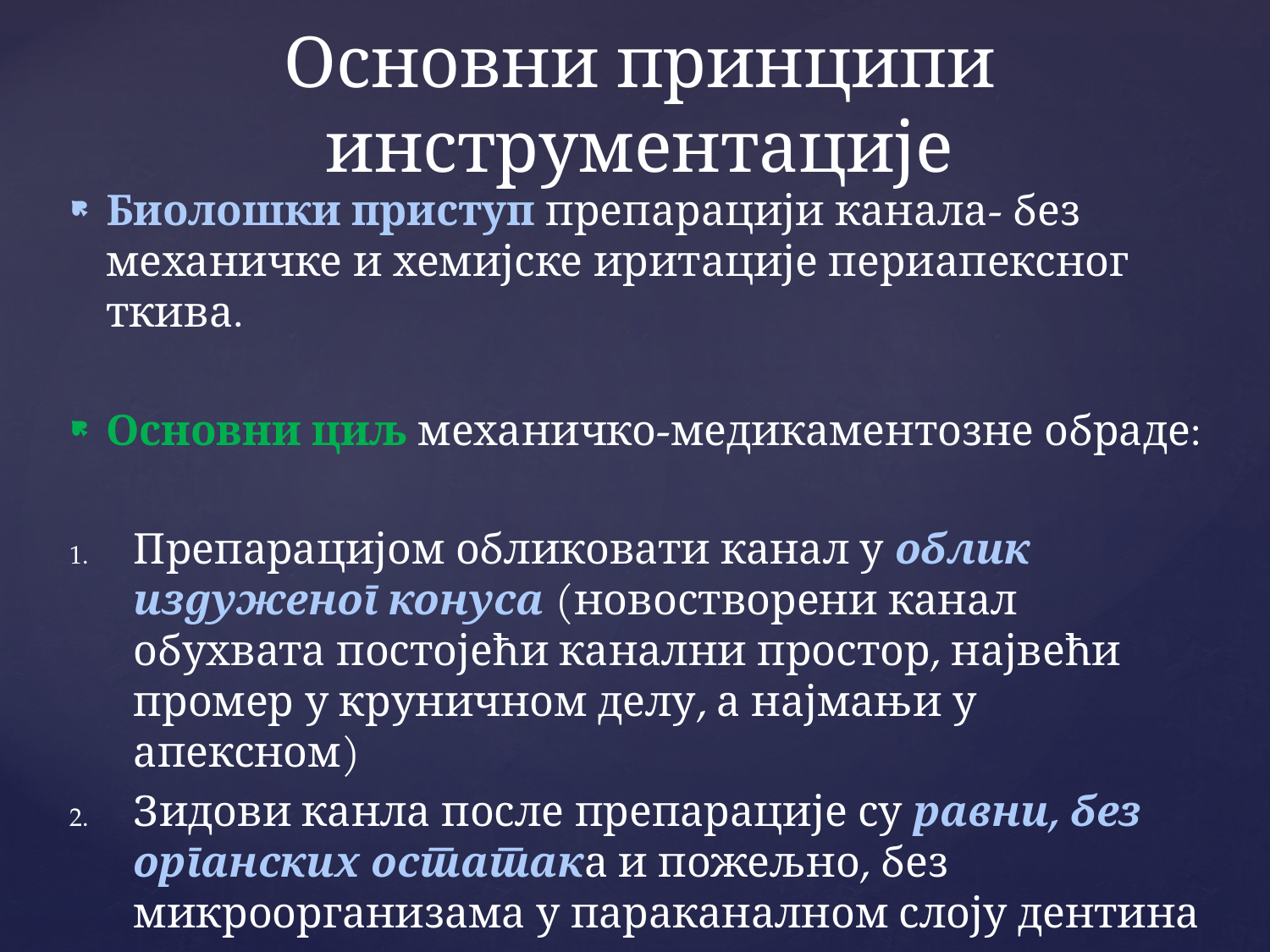

# Основни принципи инструментације
Биолошки приступ препарацији канала- без механичке и хемијске иритације периапексног ткива.

Основни циљ механичко-медикаментозне обраде:

Препарацијом обликовати канал у облик издуженог конуса (новостворени канал обухвата постојећи канални простор, највећи промер у круничном делу, а најмањи у апексном)
Зидови канла после препарације су равни, без органских остатака и пожељно, без микроорганизама у параканалном слоју дентина